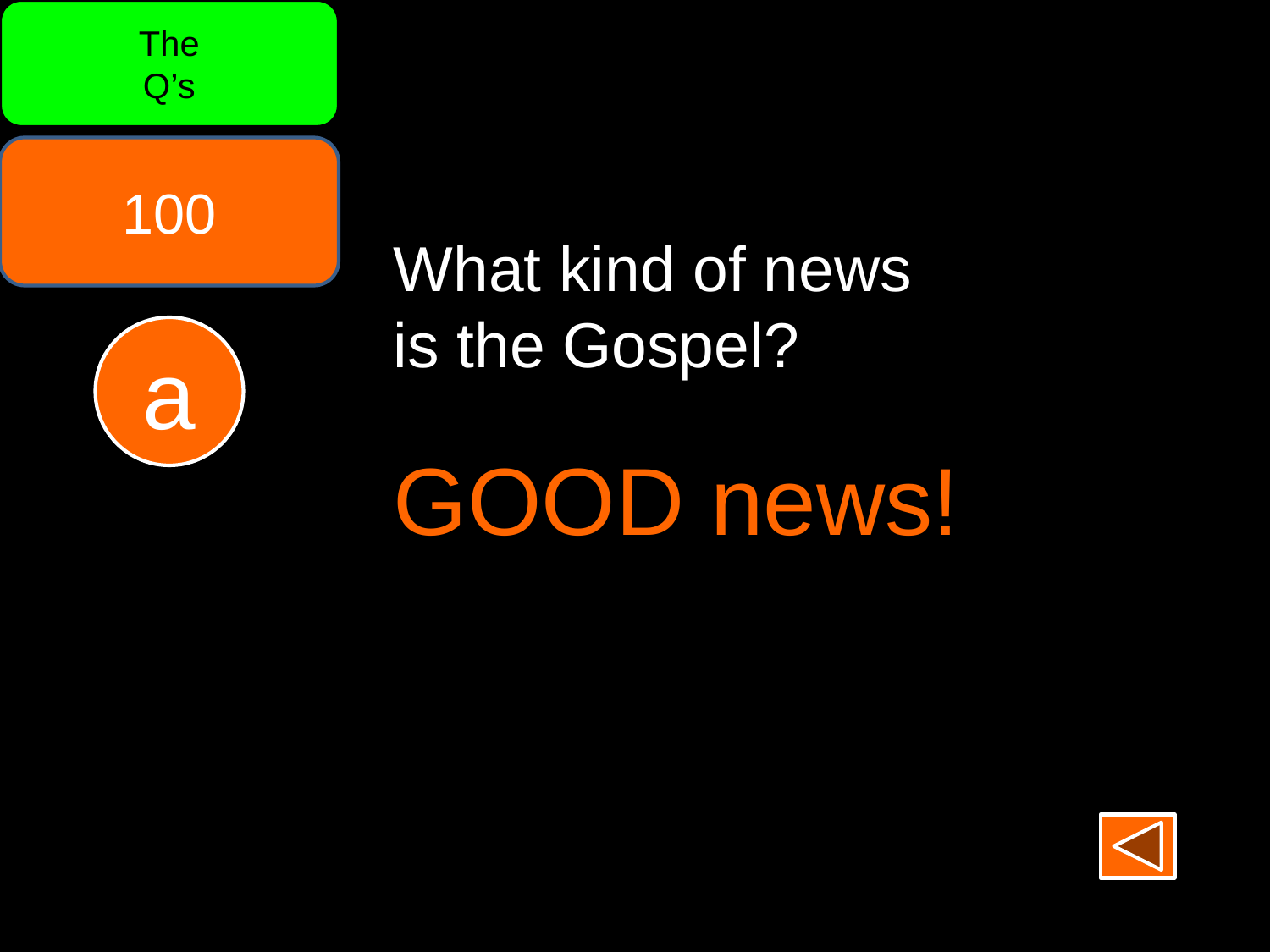

The
Q’s
100
What kind of news
is the Gospel?
a
GOOD news!